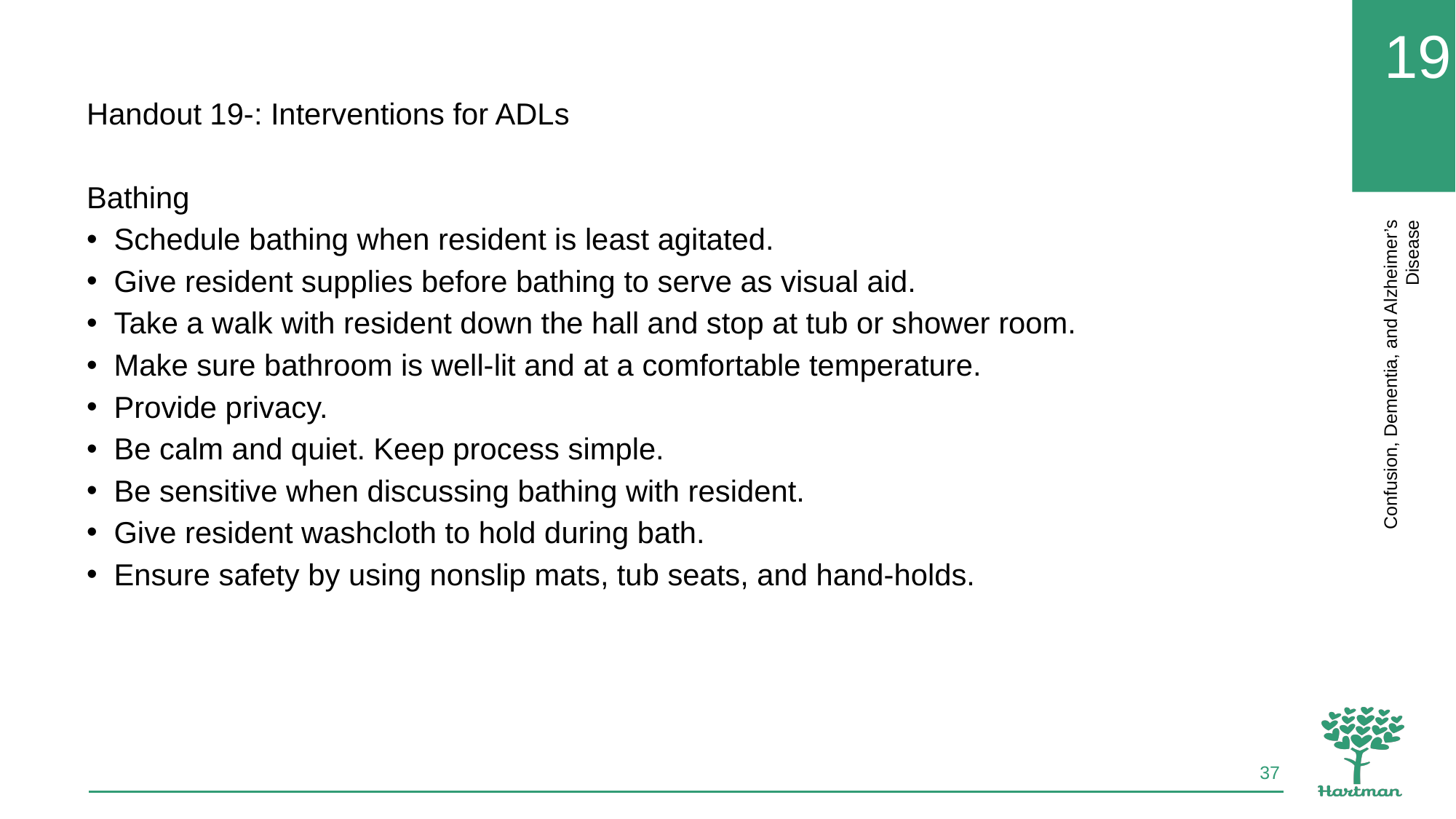

Handout 19-: Interventions for ADLs

Bathing
Schedule bathing when resident is least agitated.
Give resident supplies before bathing to serve as visual aid.
Take a walk with resident down the hall and stop at tub or shower room.
Make sure bathroom is well-lit and at a comfortable temperature.
Provide privacy.
Be calm and quiet. Keep process simple.
Be sensitive when discussing bathing with resident.
Give resident washcloth to hold during bath.
Ensure safety by using nonslip mats, tub seats, and hand-holds.

37